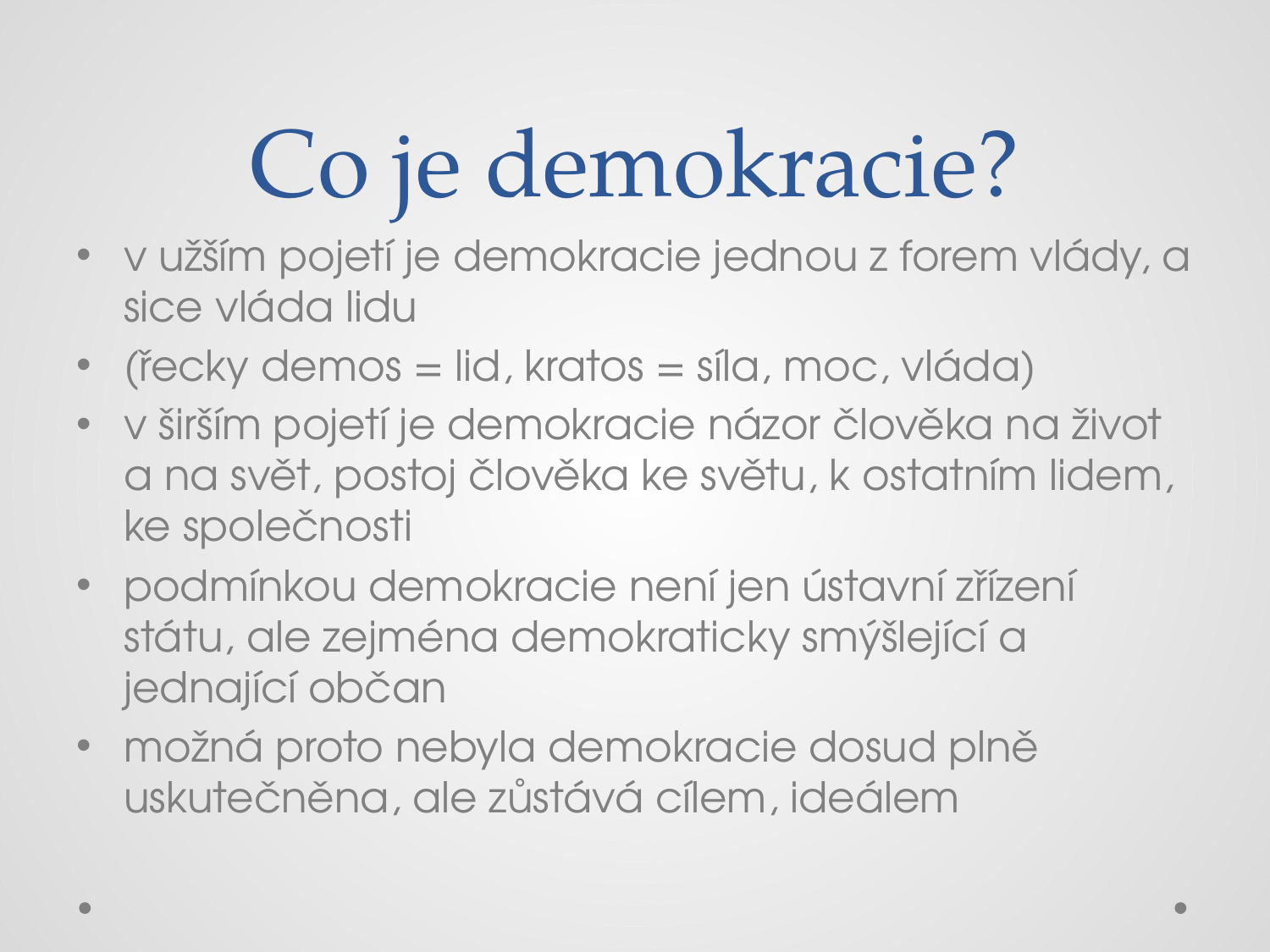

# Co je demokracie?
v užším pojetí je demokracie jednou z forem vlády, a sice vláda lidu
(řecky demos = lid, kratos = síla, moc, vláda)
v širším pojetí je demokracie názor člověka na život a na svět, postoj člověka ke světu, k ostatním lidem, ke společnosti
podmínkou demokracie není jen ústavní zřízení státu, ale zejména demokraticky smýšlející a jednající občan
možná proto nebyla demokracie dosud plně uskutečněna, ale zůstává cílem, ideálem